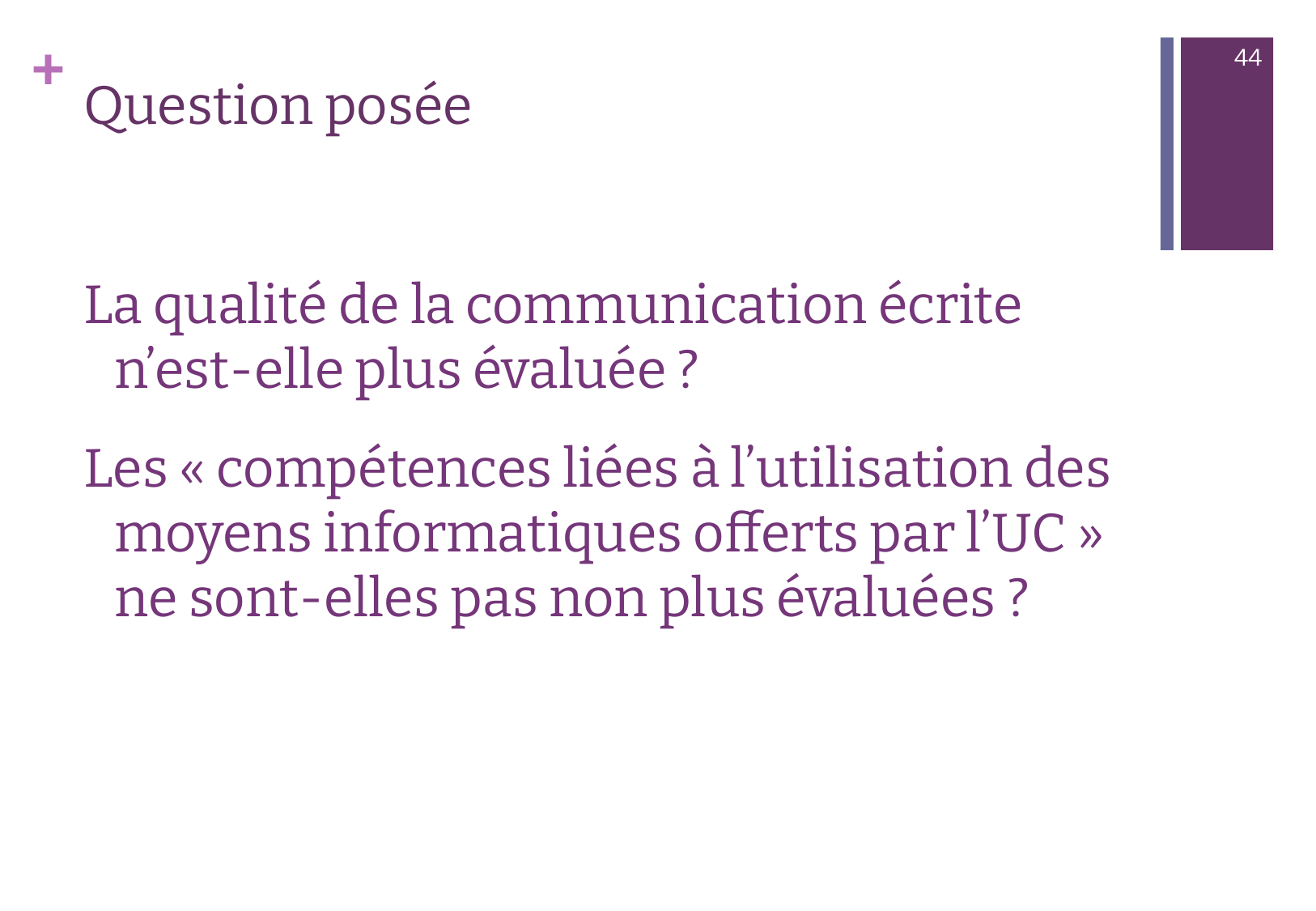

44
# Question posée
La qualité de la communication écrite n’est-elle plus évaluée ?
Les « compétences liées à l’utilisation des moyens informatiques offerts par l’UC » ne sont-elles pas non plus évaluées ?